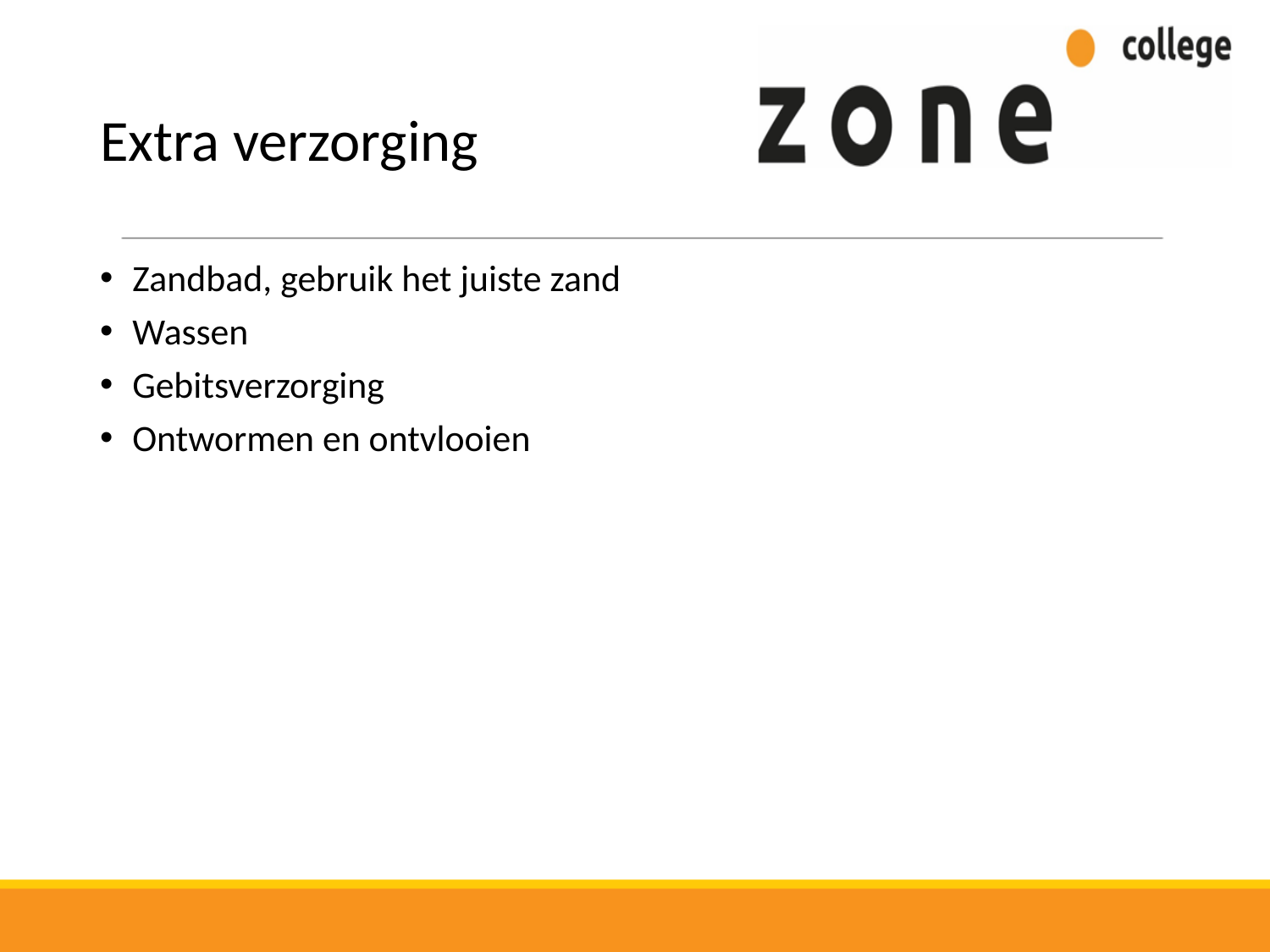

# Extra verzorging
 Zandbad, gebruik het juiste zand
 Wassen
 Gebitsverzorging
 Ontwormen en ontvlooien